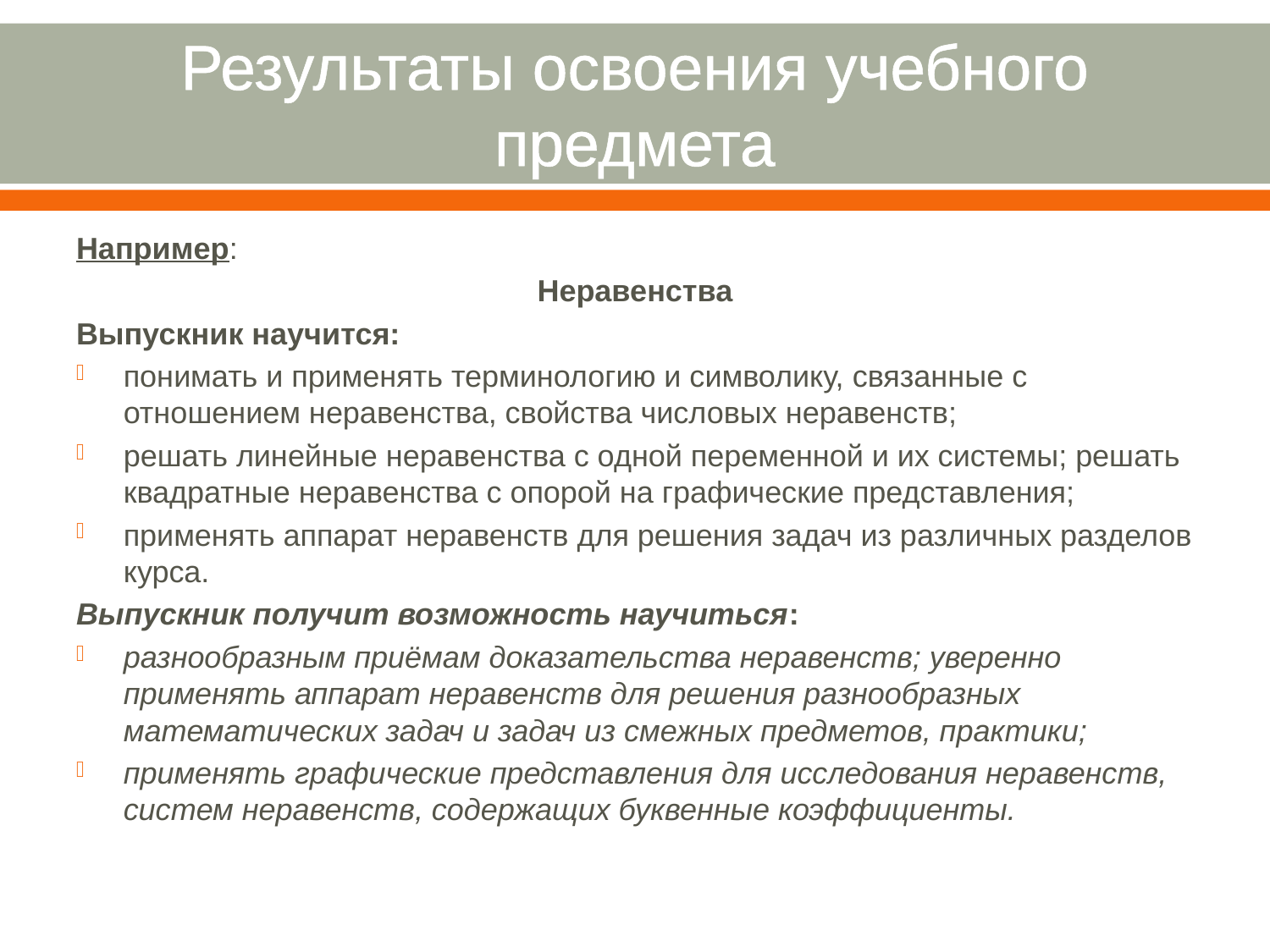

# Результаты освоения учебного предмета
Например:
Неравенства
Выпускник научится:
понимать и применять терминологию и символику, связанные с отношением неравенства, свойства числовых неравенств;
решать линейные неравенства с одной переменной и их системы; решать квадратные неравенства с опорой на графические представления;
применять аппарат неравенств для решения задач из различных разделов курса.
Выпускник получит возможность научиться:
разнообразным приёмам доказательства неравенств; уверенно применять аппарат неравенств для решения разнообразных математических задач и задач из смежных предметов, практики;
применять графические представления для исследования неравенств, систем неравенств, содержащих буквенные коэффициенты.